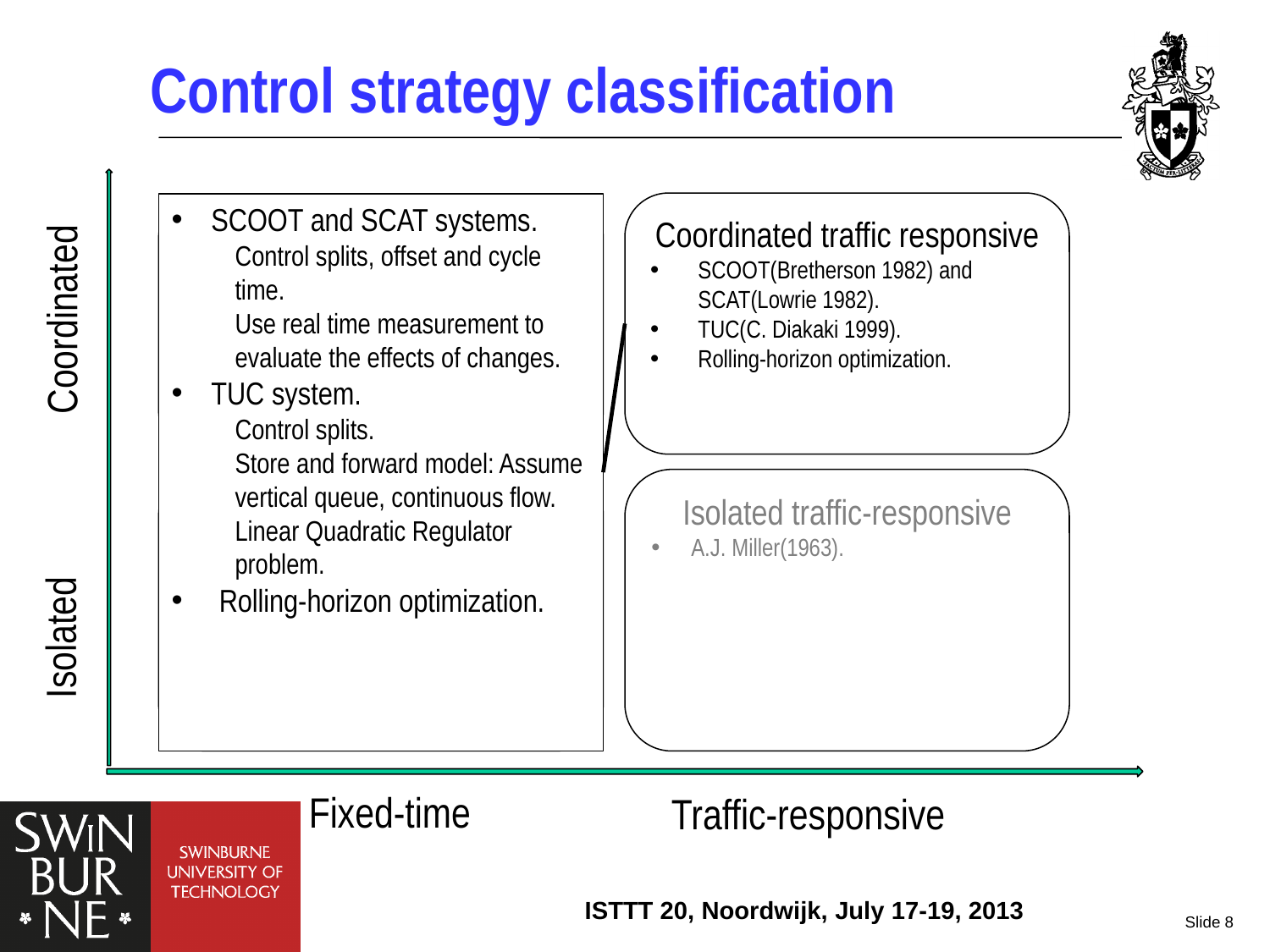

# Control strategy classification

Coordinated traffic responsive
SCOOT(Bretherson 1982) and SCAT(Lowrie 1982).
TUC(C. Diakaki 1999).
Rolling-horizon optimization.

Fixed-time coordinated
MAXBAND(John D. C. Little 1966).
TRANSYT(D.I. Robertson 1969).
SCOOT and SCAT systems.
Control splits, offset and cycle time.
Use real time measurement to evaluate the effects of changes.
TUC system.
Control splits.
Store and forward model: Assume vertical queue, continuous flow.
Linear Quadratic Regulator problem.
Rolling-horizon optimization.

Coordinated
Isolated fixed-time
SIGSET(Allsop 1971) and SIGCAP(Allsop1976) systems.
G. Importa and G.E. Cantarella(1984).

Isolated traffic-responsive
A.J. Miller(1963).

Isolated

Fixed-time
Traffic-responsive
ISTTT 20, Noordwijk, July 17-19, 2013